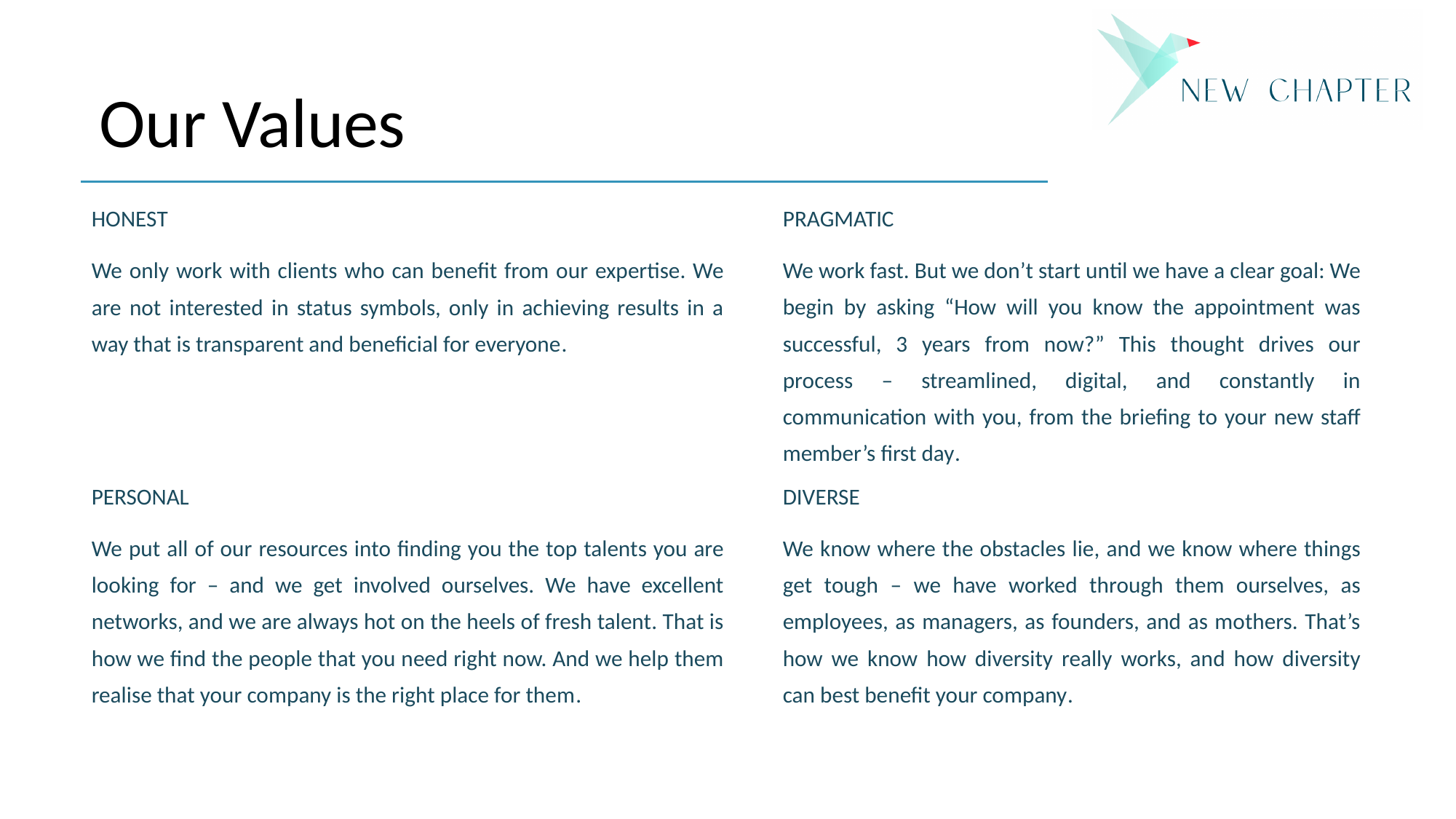

# Our Values
HONEST
We only work with clients who can benefit from our expertise. We are not interested in status symbols, only in achieving results in a way that is transparent and beneficial for everyone.

PRAGMATIC
We work fast. But we don’t start until we have a clear goal: We begin by asking “How will you know the appointment was successful, 3 years from now?” This thought drives our process – streamlined, digital, and constantly in communication with you, from the briefing to your new staff member’s first day.
PERSONAL
We put all of our resources into finding you the top talents you are looking for – and we get involved ourselves. We have excellent networks, and we are always hot on the heels of fresh talent. That is how we find the people that you need right now. And we help them realise that your company is the right place for them.
DIVERSE
We know where the obstacles lie, and we know where things get tough – we have worked through them ourselves, as employees, as managers, as founders, and as mothers. That’s how we know how diversity really works, and how diversity can best benefit your company.